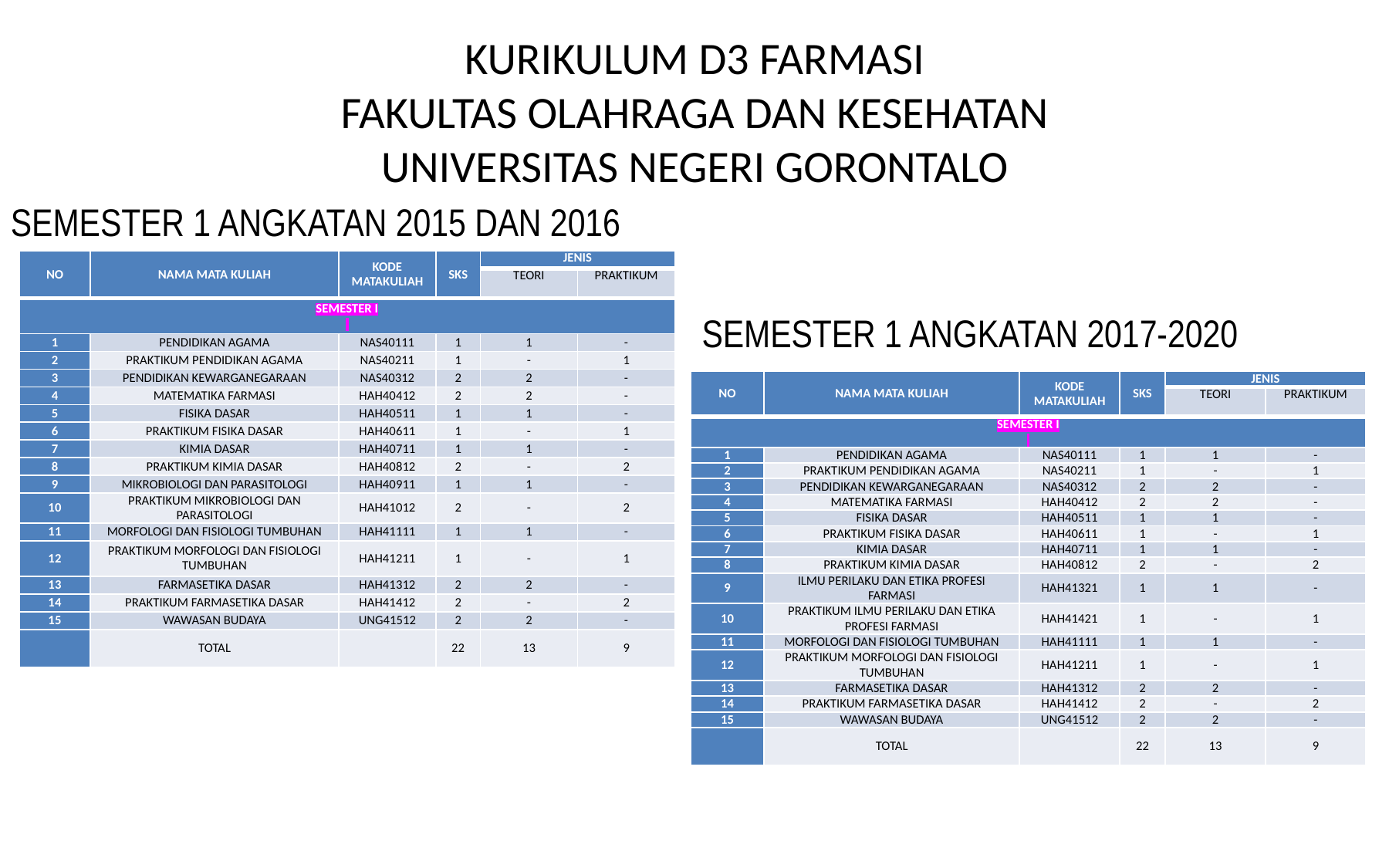

# KURIKULUM D3 FARMASI FAKULTAS OLAHRAGA DAN KESEHATAN UNIVERSITAS NEGERI GORONTALO
SEMESTER 1 ANGKATAN 2015 DAN 2016
| NO | NAMA MATA KULIAH | KODE MATAKULIAH | SKS | JENIS |  |
| --- | --- | --- | --- | --- | --- |
|  |  |  |  | TEORI | PRAKTIKUM |
| SEMESTER I |  |  |  |  |  |
| 1 | PENDIDIKAN AGAMA | NAS40111 | 1 | 1 | - |
| 2 | PRAKTIKUM PENDIDIKAN AGAMA | NAS40211 | 1 | - | 1 |
| 3 | PENDIDIKAN KEWARGANEGARAAN | NAS40312 | 2 | 2 | - |
| 4 | MATEMATIKA FARMASI | HAH40412 | 2 | 2 | - |
| 5 | FISIKA DASAR | HAH40511 | 1 | 1 | - |
| 6 | PRAKTIKUM FISIKA DASAR | HAH40611 | 1 | - | 1 |
| 7 | KIMIA DASAR | HAH40711 | 1 | 1 | - |
| 8 | PRAKTIKUM KIMIA DASAR | HAH40812 | 2 | - | 2 |
| 9 | MIKROBIOLOGI DAN PARASITOLOGI | HAH40911 | 1 | 1 | - |
| 10 | PRAKTIKUM MIKROBIOLOGI DAN PARASITOLOGI | HAH41012 | 2 | - | 2 |
| 11 | MORFOLOGI DAN FISIOLOGI TUMBUHAN | HAH41111 | 1 | 1 | - |
| 12 | PRAKTIKUM MORFOLOGI DAN FISIOLOGI TUMBUHAN | HAH41211 | 1 | - | 1 |
| 13 | FARMASETIKA DASAR | HAH41312 | 2 | 2 | - |
| 14 | PRAKTIKUM FARMASETIKA DASAR | HAH41412 | 2 | - | 2 |
| 15 | WAWASAN BUDAYA | UNG41512 | 2 | 2 | - |
|  | TOTAL |  | 22 | 13 | 9 |
SEMESTER 1 ANGKATAN 2017-2020
| NO | NAMA MATA KULIAH | KODE MATAKULIAH | SKS | JENIS |  |
| --- | --- | --- | --- | --- | --- |
|  |  |  |  | TEORI | PRAKTIKUM |
| SEMESTER I |  |  |  |  |  |
| 1 | PENDIDIKAN AGAMA | NAS40111 | 1 | 1 | - |
| 2 | PRAKTIKUM PENDIDIKAN AGAMA | NAS40211 | 1 | - | 1 |
| 3 | PENDIDIKAN KEWARGANEGARAAN | NAS40312 | 2 | 2 | - |
| 4 | MATEMATIKA FARMASI | HAH40412 | 2 | 2 | - |
| 5 | FISIKA DASAR | HAH40511 | 1 | 1 | - |
| 6 | PRAKTIKUM FISIKA DASAR | HAH40611 | 1 | - | 1 |
| 7 | KIMIA DASAR | HAH40711 | 1 | 1 | - |
| 8 | PRAKTIKUM KIMIA DASAR | HAH40812 | 2 | - | 2 |
| 9 | ILMU PERILAKU DAN ETIKA PROFESI FARMASI | HAH41321 | 1 | 1 | - |
| 10 | PRAKTIKUM ILMU PERILAKU DAN ETIKA PROFESI FARMASI | HAH41421 | 1 | - | 1 |
| 11 | MORFOLOGI DAN FISIOLOGI TUMBUHAN | HAH41111 | 1 | 1 | - |
| 12 | PRAKTIKUM MORFOLOGI DAN FISIOLOGI TUMBUHAN | HAH41211 | 1 | - | 1 |
| 13 | FARMASETIKA DASAR | HAH41312 | 2 | 2 | - |
| 14 | PRAKTIKUM FARMASETIKA DASAR | HAH41412 | 2 | - | 2 |
| 15 | WAWASAN BUDAYA | UNG41512 | 2 | 2 | - |
|  | TOTAL |  | 22 | 13 | 9 |